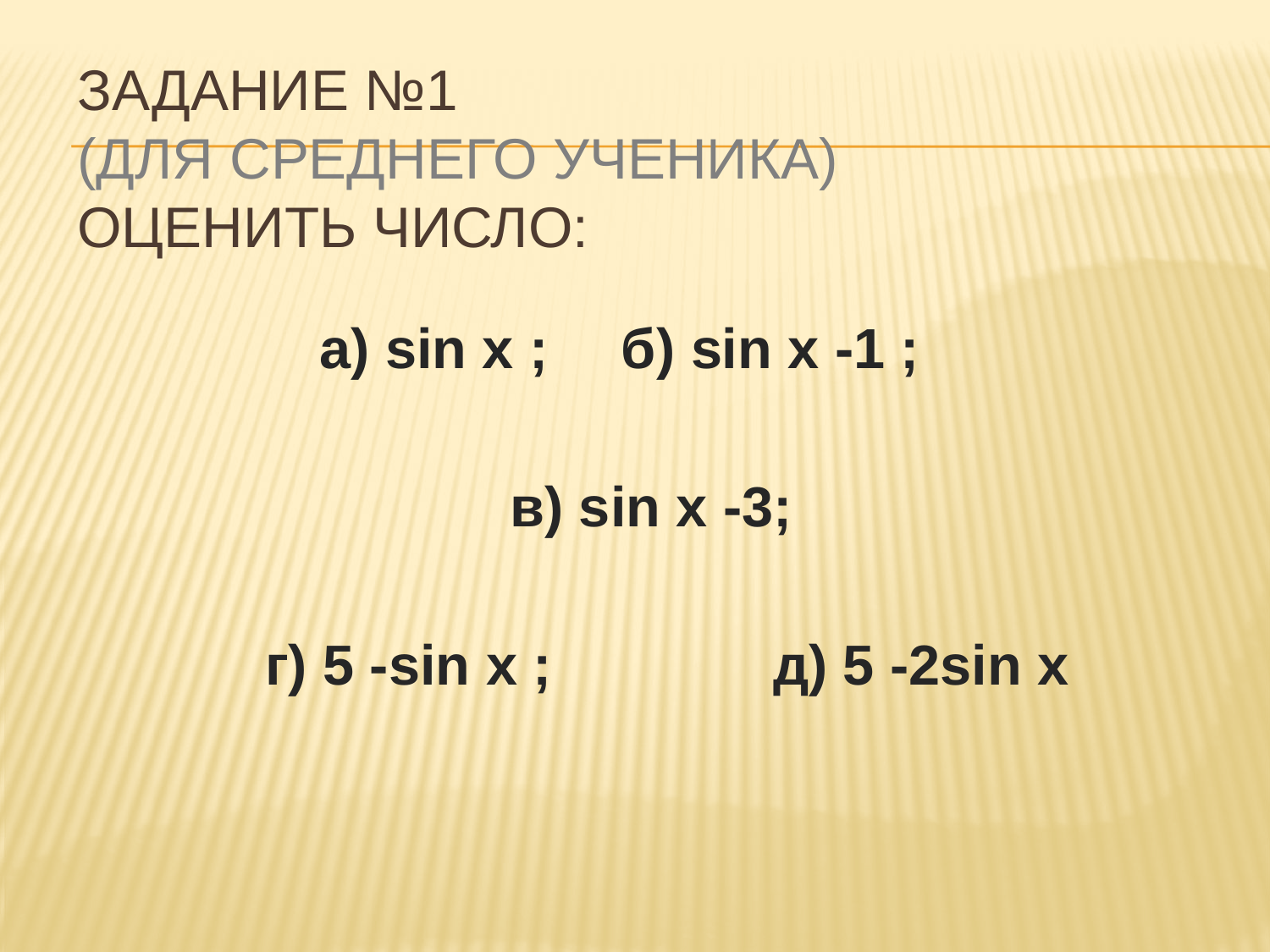

# Задание №1 (для среднего ученика) Оценить число:
а) sin x ;  	б) sin x -1 ;

 в) sin x -3;

	г) 5 -sin x ;		д) 5 -2sin x